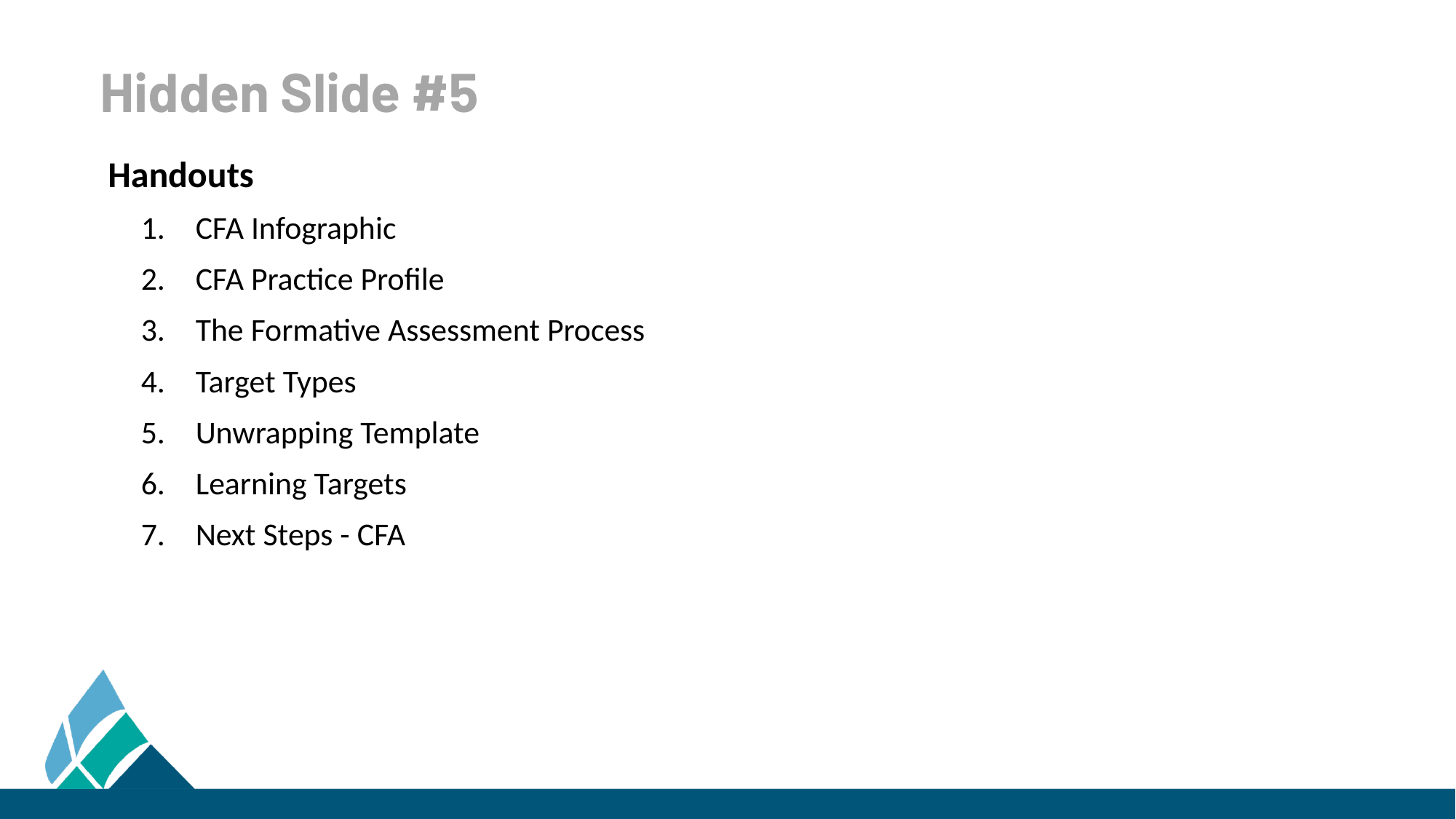

# Hidden Slide #5
Handouts
CFA Infographic
CFA Practice Profile
The Formative Assessment Process
Target Types
Unwrapping Template
Learning Targets
Next Steps - CFA